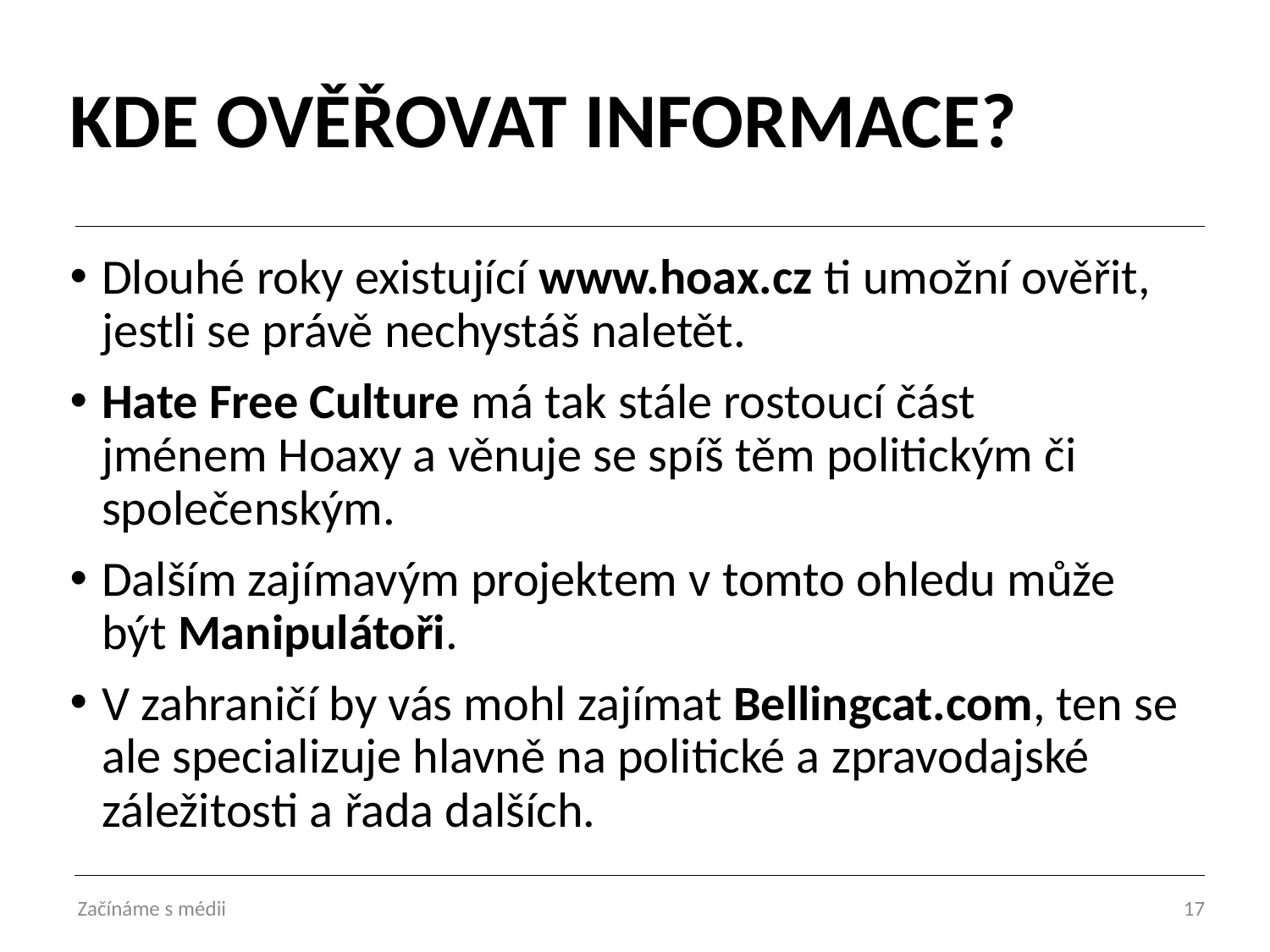

# KDE OVĚŘOVAT INFORMACE?
Dlouhé roky existující www.hoax.cz ti umožní ověřit, jestli se právě nechystáš naletět.
Hate Free Culture má tak stále rostoucí část jménem Hoaxy a věnuje se spíš těm politickým či společenským.
Dalším zajímavým projektem v tomto ohledu může být Manipulátoři.
V zahraničí by vás mohl zajímat Bellingcat.com, ten se ale specializuje hlavně na politické a zpravodajské záležitosti a řada dalších.
Začínáme s médii
17